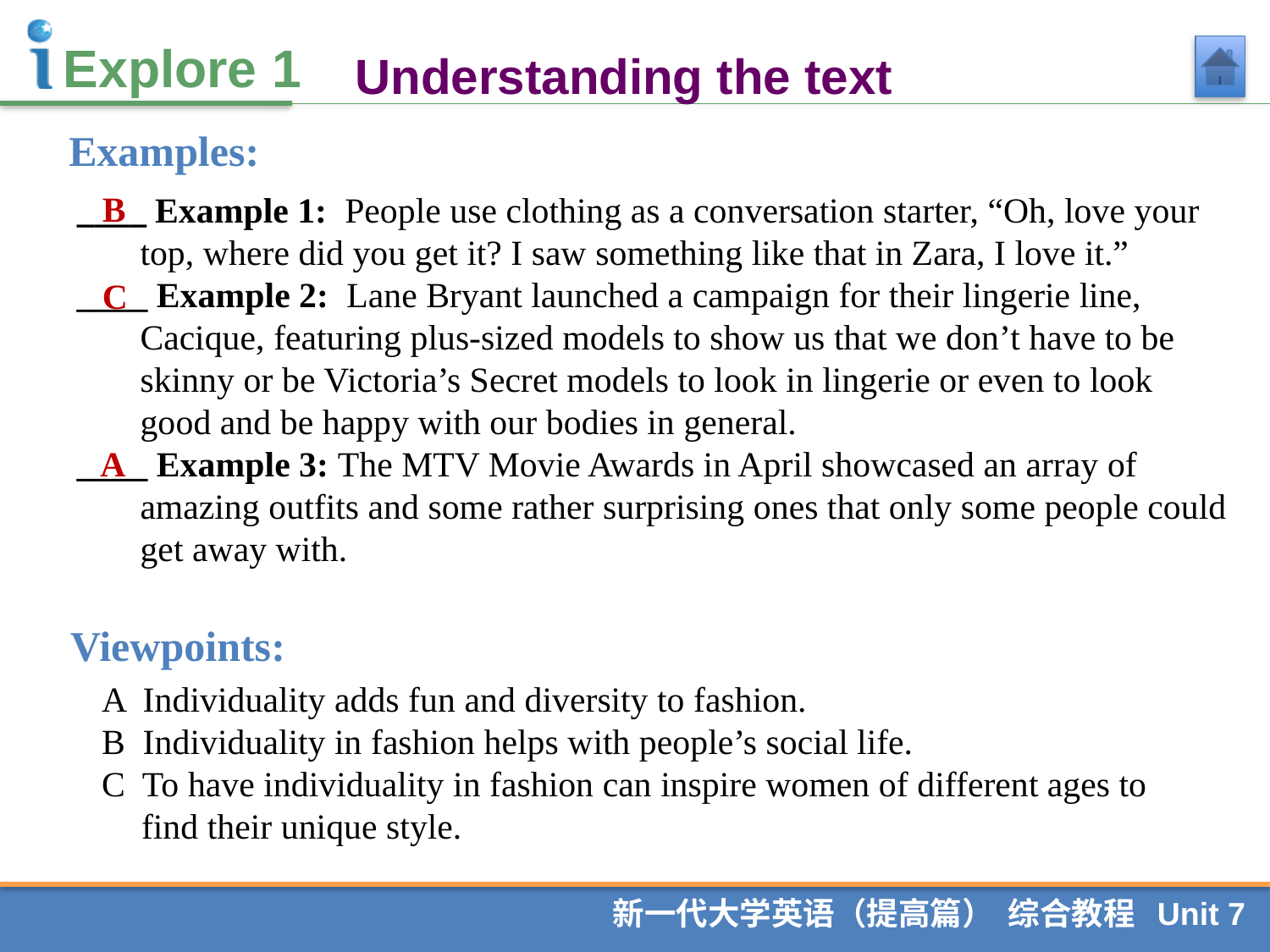

Understanding the text
Examples:
B
____ Example 1:  People use clothing as a conversation starter, “Oh, love your top, where did you get it? I saw something like that in Zara, I love it.”
____ Example 2:  Lane Bryant launched a campaign for their lingerie line, Cacique, featuring plus-sized models to show us that we don’t have to be skinny or be Victoria’s Secret models to look in lingerie or even to look good and be happy with our bodies in general.
____ Example 3: The MTV Movie Awards in April showcased an array of amazing outfits and some rather surprising ones that only some people could get away with.
C
A
Viewpoints:
A  Individuality adds fun and diversity to fashion.
B  Individuality in fashion helps with people’s social life.
C  To have individuality in fashion can inspire women of different ages to find their unique style.